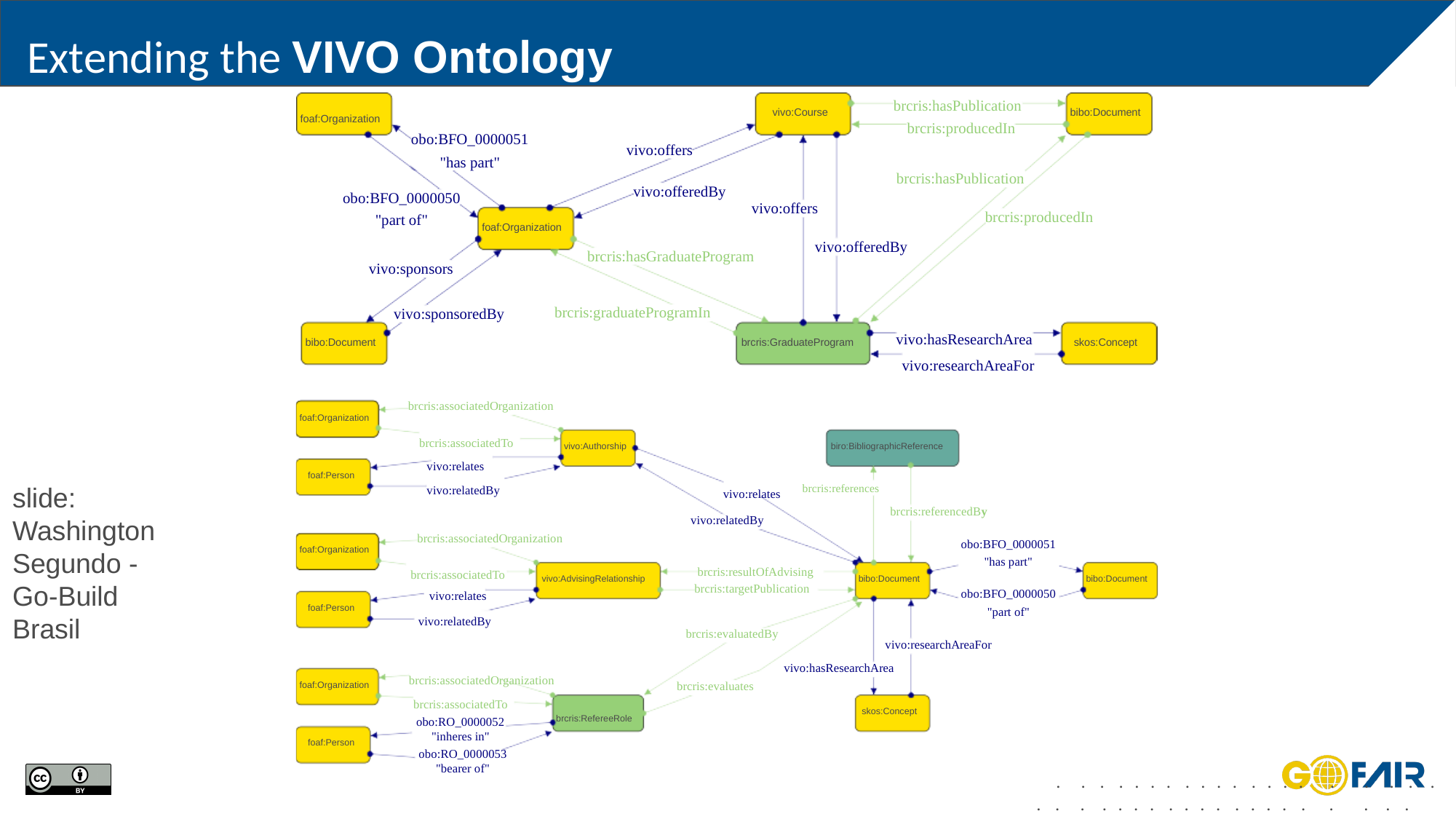

# Extending the VIVO Ontology
brcris:hasPublication brcris:producedIn

vivo:Course
bibo:Document
foaf:Organization
obo:BFO_0000051
"has part"
vivo:offers
brcris:hasPublication
vivo:offeredBy
obo:BFO_0000050
vivo:offers
brcris:producedIn
"part of"
foaf:Organization
vivo:offeredBy
brcris:hasGraduateProgram
vivo:sponsors
brcris:graduateProgramIn
vivo:sponsoredBy
vivo:hasResearchArea vivo:researchAreaFor
bibo:Document
brcris:GraduateProgram
skos:Concept
brcris:associatedOrganization

foaf:Organization
brcris:associatedTo vivo:relates vivo:relatedBy
vivo:Authorship
biro:BibliographicReference
slide: Washington Segundo - Go-Build Brasil
foaf:Person
vivo:relates       brcris:references
brcris:referencedBy
vivo:relatedBy
brcris:associatedOrganization
obo:BFO_0000051
"has part"
foaf:Organization
brcris:associatedTo vivo:relates
vivo:relatedBy
brcris:resultOfAdvising brcris:targetPublication
vivo:AdvisingRelationship
bibo:Document
bibo:Document
obo:BFO_0000050
"part of"
foaf:Person
brcris:evaluatedBy
vivo:researchAreaFor
vivo:hasResearchArea
brcris:associatedOrganization brcris:associatedTo
brcris:RefereeRole
brcris:evaluates
foaf:Organization
skos:Concept
obo:RO_0000052
"inheres in"
obo:RO_0000053
"bearer of"
foaf:Person
.       .     .     .    .    .    .     .    .    .    .     .    .    .    .         .          .       .     .      .
.     .       .      .    .    .    .     .    .    .    .     .    .    .    .     .        .	.      .     .